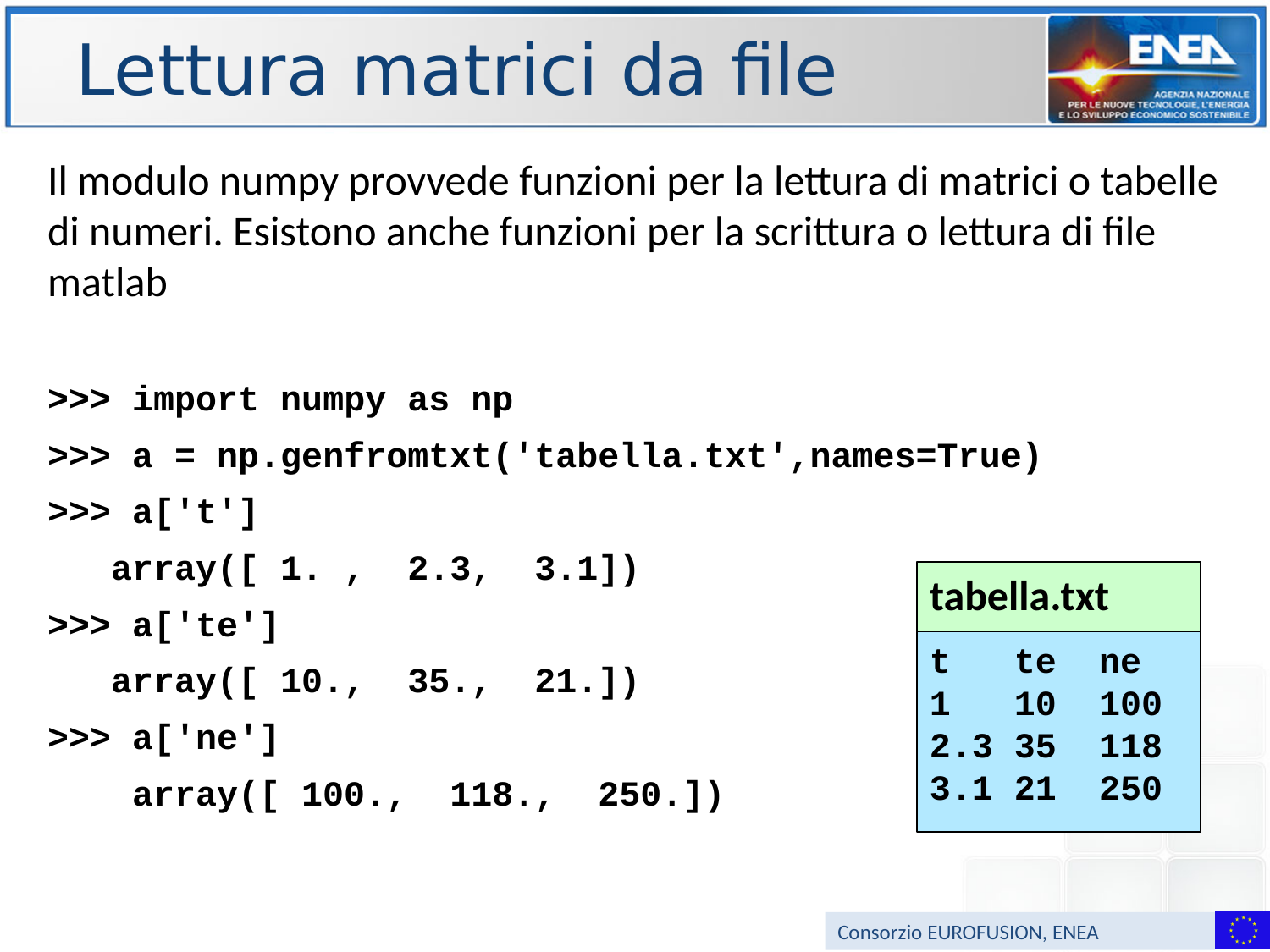

# Lettura matrici da file
Il modulo numpy provvede funzioni per la lettura di matrici o tabelle di numeri. Esistono anche funzioni per la scrittura o lettura di file matlab

>>> import numpy as np
>>> a = np.genfromtxt('tabella.txt',names=True)
>>> a['t']
   array([ 1. ,  2.3,  3.1])
>>> a['te']
   array([ 10.,  35.,  21.])
>>> a['ne']
    array([ 100.,  118.,  250.])

tabella.txt
t   te  ne
1   10  100
2.3 35  118
3.1 21  250